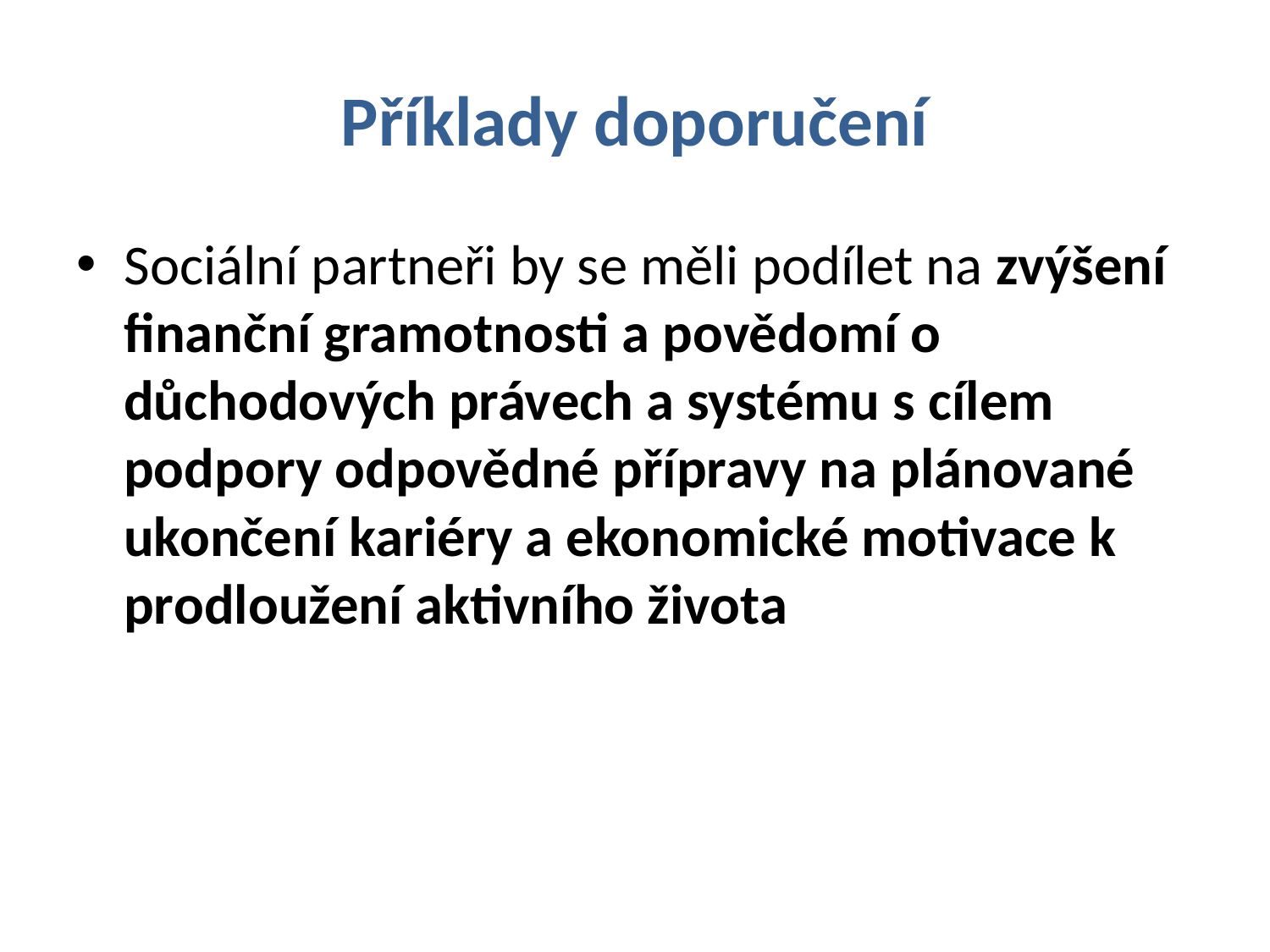

# Příklady doporučení
Sociální partneři by se měli podílet na zvýšení finanční gramotnosti a povědomí o důchodových právech a systému s cílem podpory odpovědné přípravy na plánované ukončení kariéry a ekonomické motivace k prodloužení aktivního života